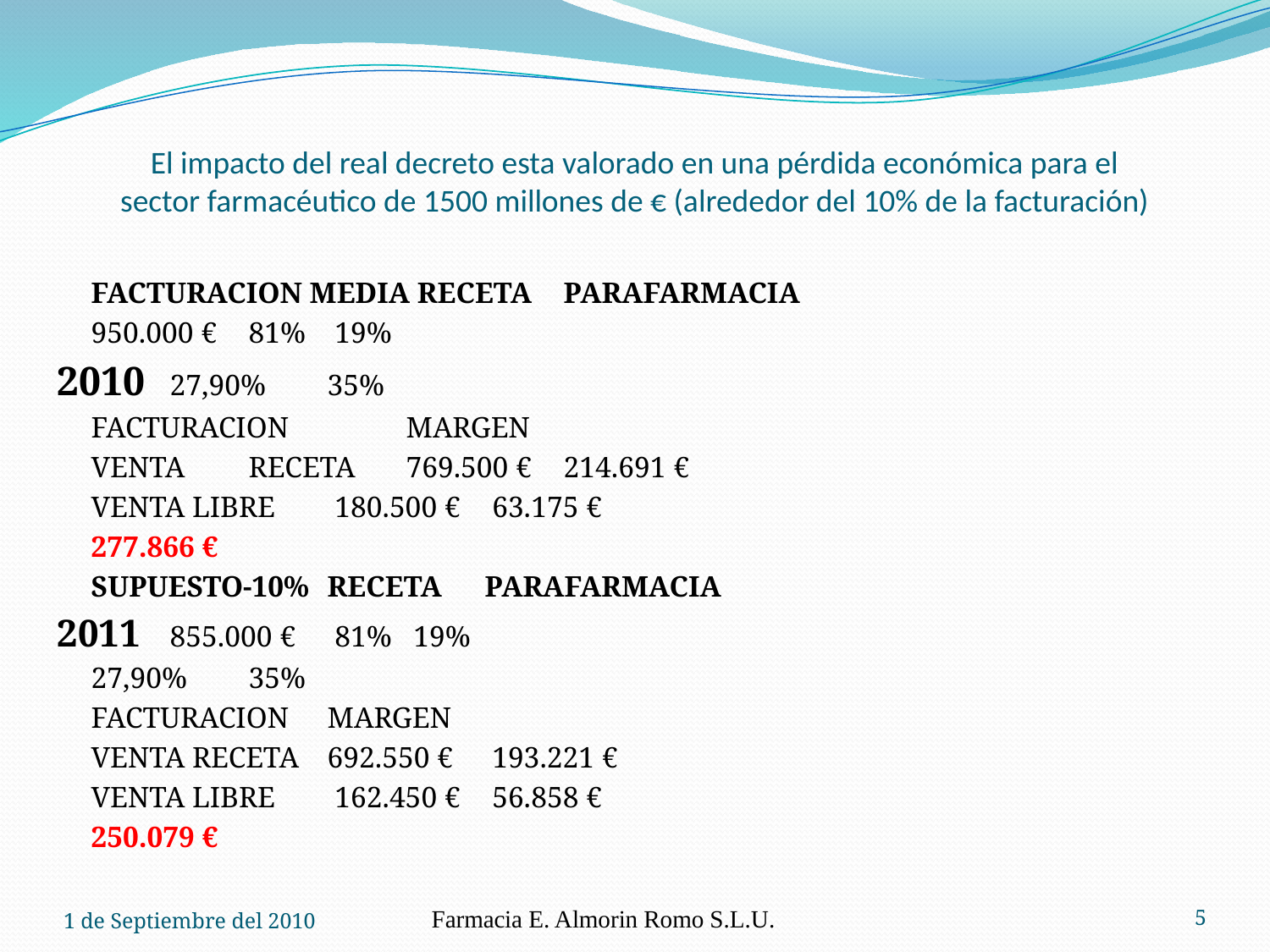

# El impacto del real decreto esta valorado en una pérdida económica para el sector farmacéutico de 1500 millones de € (alrededor del 10% de la facturación)
		FACTURACION MEDIA RECETA 		PARAFARMACIA
		950.000 € 		81%			 19%
2010				27,90% 			35%
					FACTURACION	 	MARGEN
		VENTA 	RECETA 		769.500 € 		214.691 €
		VENTA LIBRE		 180.500 €		 63.175 €
								277.866 €
		SUPUESTO-10% 		RECETA 	PARAFARMACIA
2011	855.000 €		 81%			 19%
					27,90% 			35%
					FACTURACION 		MARGEN
	VENTA RECETA 		692.550 €		 193.221 €
	VENTA LIBRE			 162.450 €		 56.858 €
								250.079 €
1 de Septiembre del 2010
Farmacia E. Almorin Romo S.L.U.
5